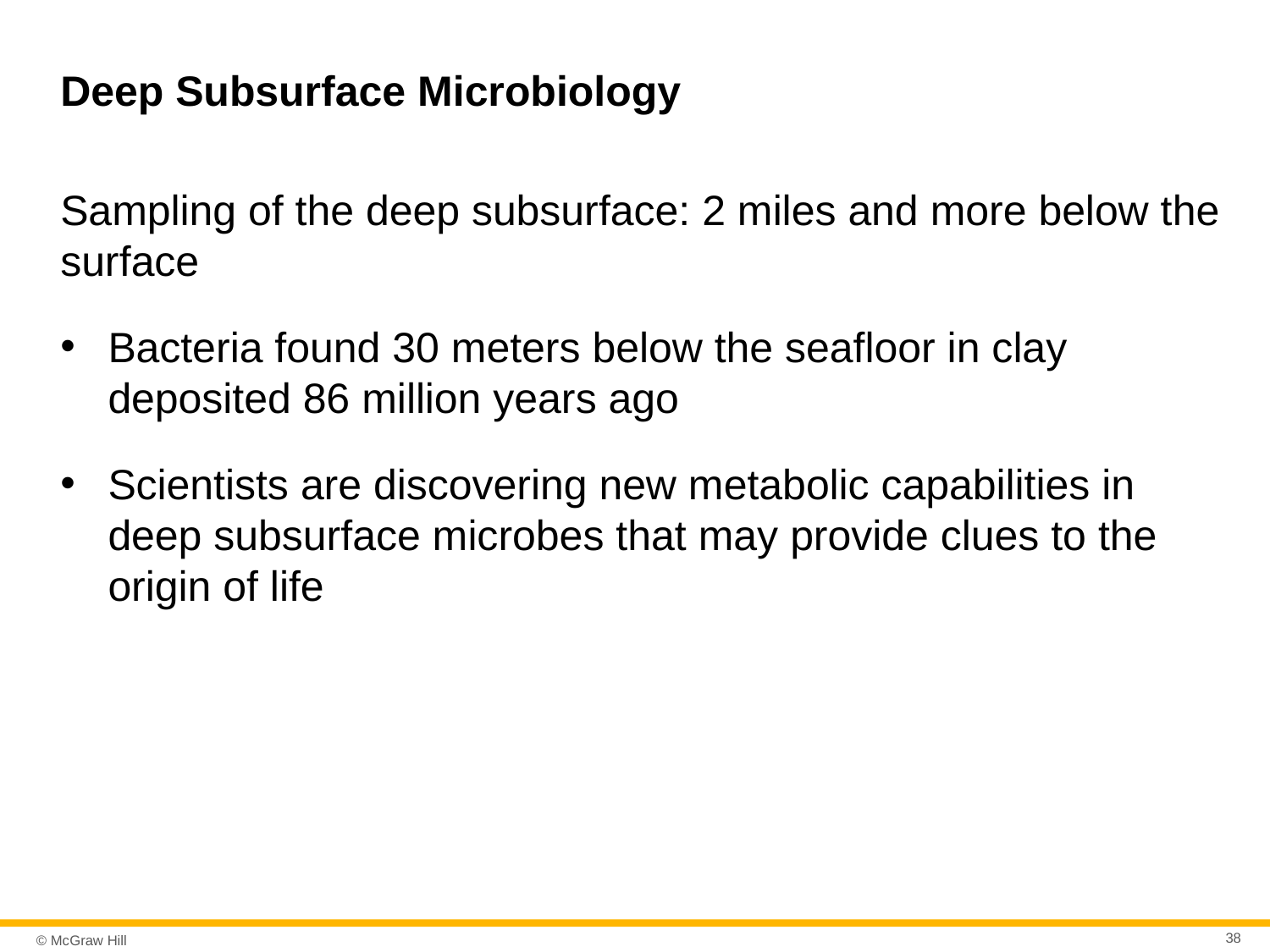

# Deep Subsurface Microbiology
Sampling of the deep subsurface: 2 miles and more below the surface
Bacteria found 30 meters below the seafloor in clay deposited 86 million years ago
Scientists are discovering new metabolic capabilities in deep subsurface microbes that may provide clues to the origin of life